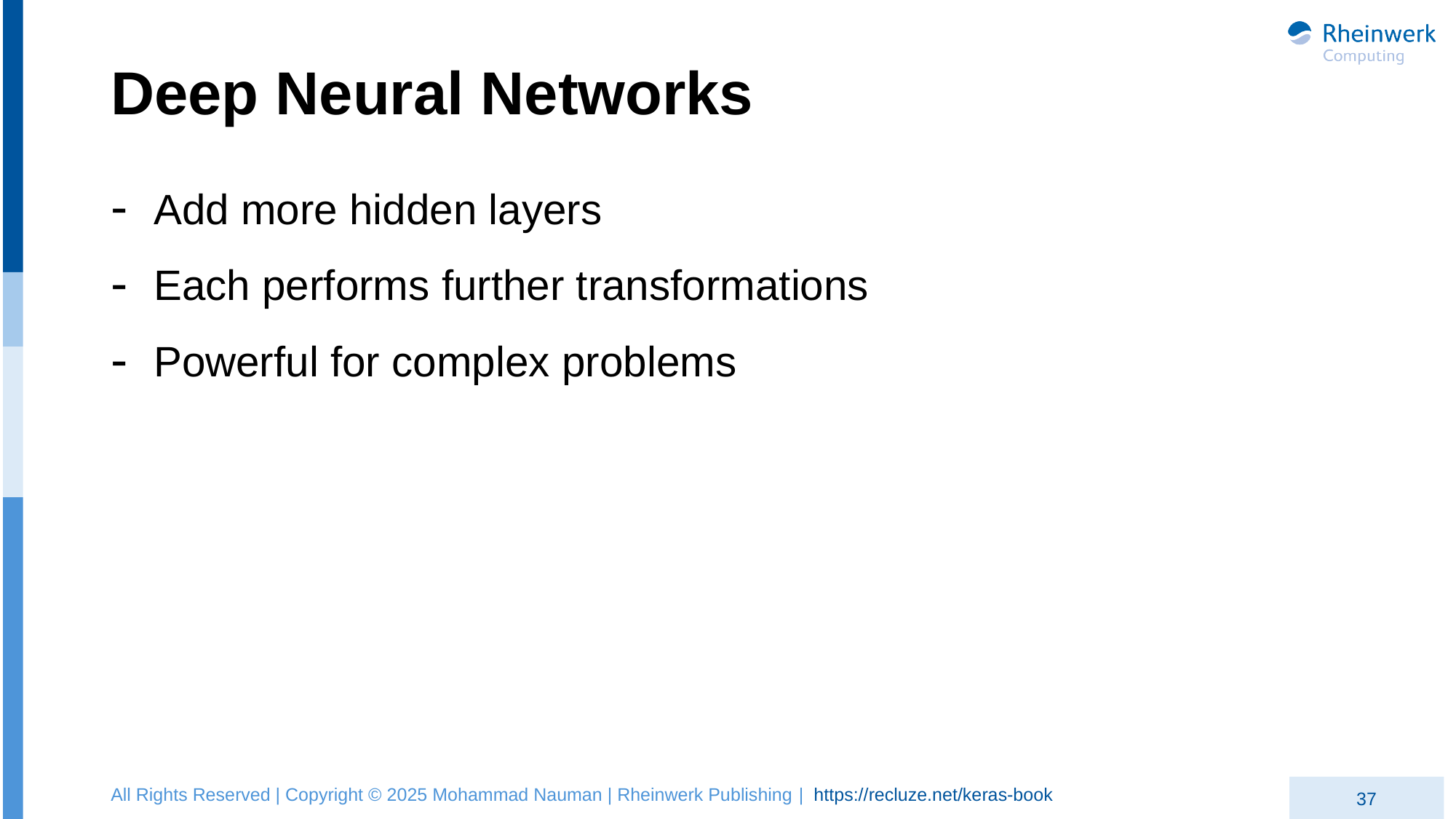

# Deep Neural Networks
Add more hidden layers
Each performs further transformations
Powerful for complex problems